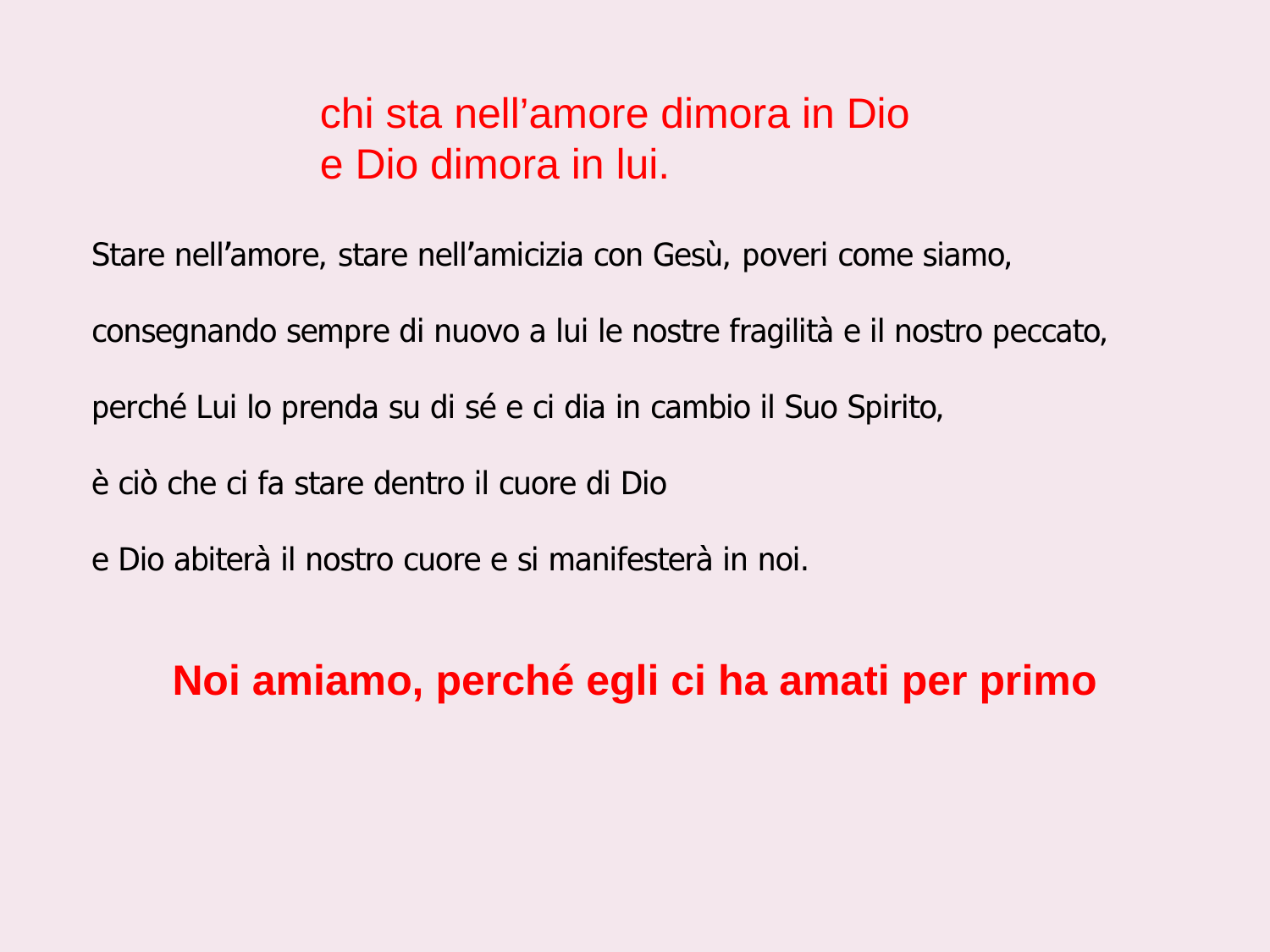

chi sta nell’amore dimora in Dio e Dio dimora in lui.
Stare nell’amore, stare nell’amicizia con Gesù, poveri come siamo,

consegnando sempre di nuovo a lui le nostre fragilità e il nostro peccato,

perché Lui lo prenda su di sé e ci dia in cambio il Suo Spirito,

è ciò che ci fa stare dentro il cuore di Dio

e Dio abiterà il nostro cuore e si manifesterà in noi.

Noi amiamo, perché egli ci ha amati per primo